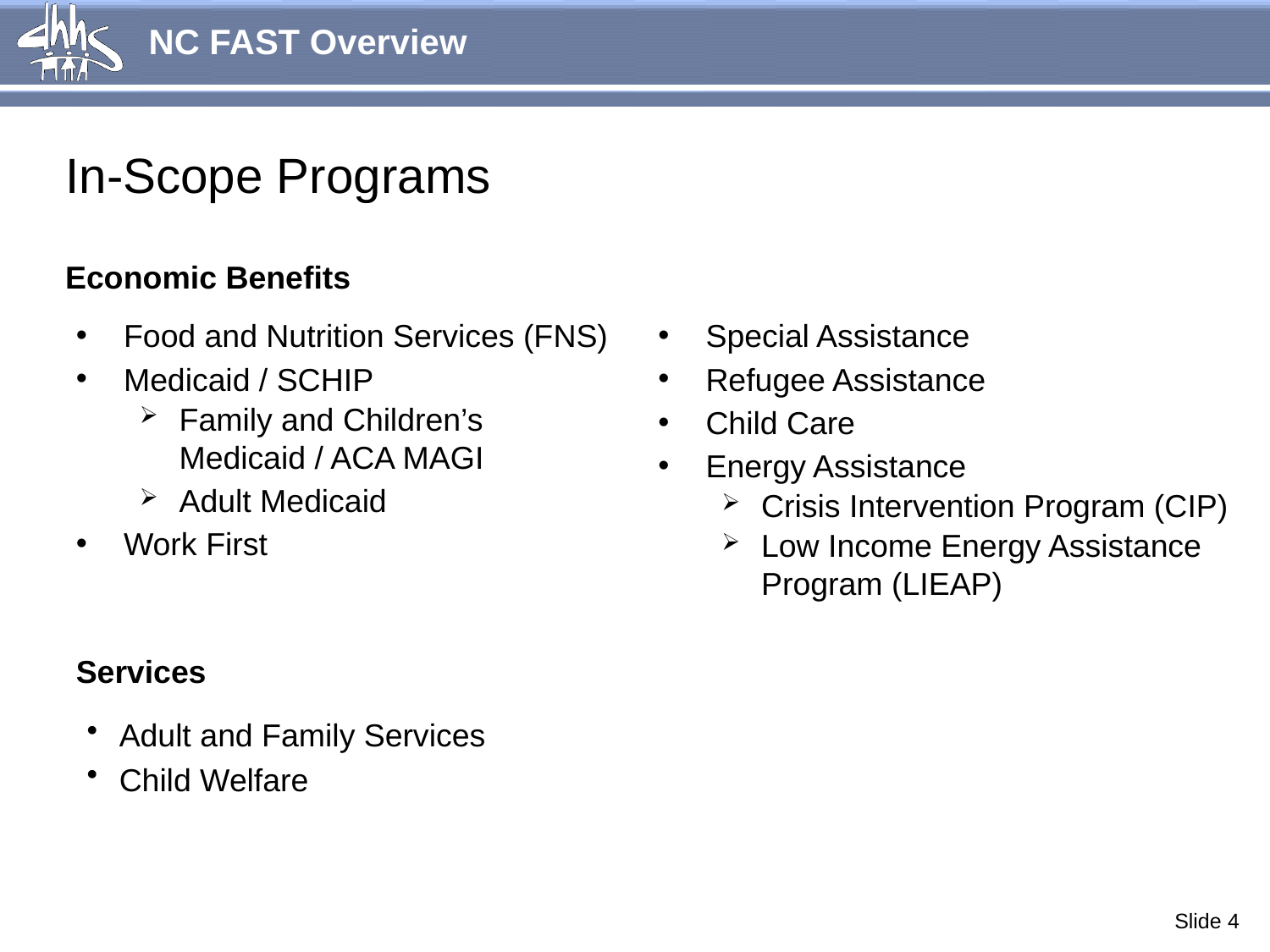

NC FAST Overview
In-Scope Programs
Economic Benefits
Special Assistance
Refugee Assistance
Child Care
Energy Assistance
Crisis Intervention Program (CIP)
Low Income Energy Assistance Program (LIEAP)
Food and Nutrition Services (FNS)
Medicaid / SCHIP
Family and Children’s Medicaid / ACA MAGI
Adult Medicaid
Work First

Services
Adult and Family Services
Child Welfare